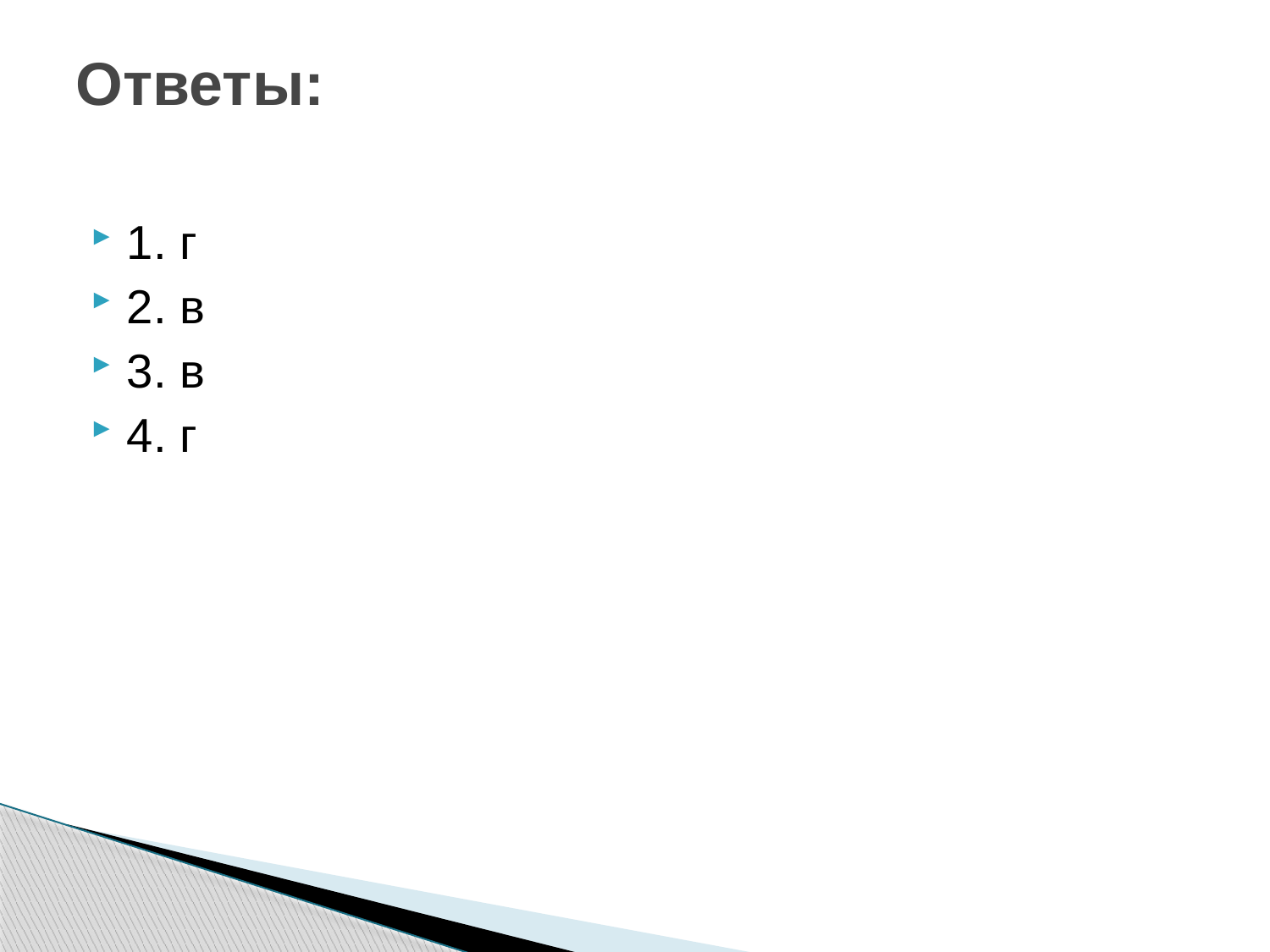

# Ответы:
1. г
2. в
3. в
4. г